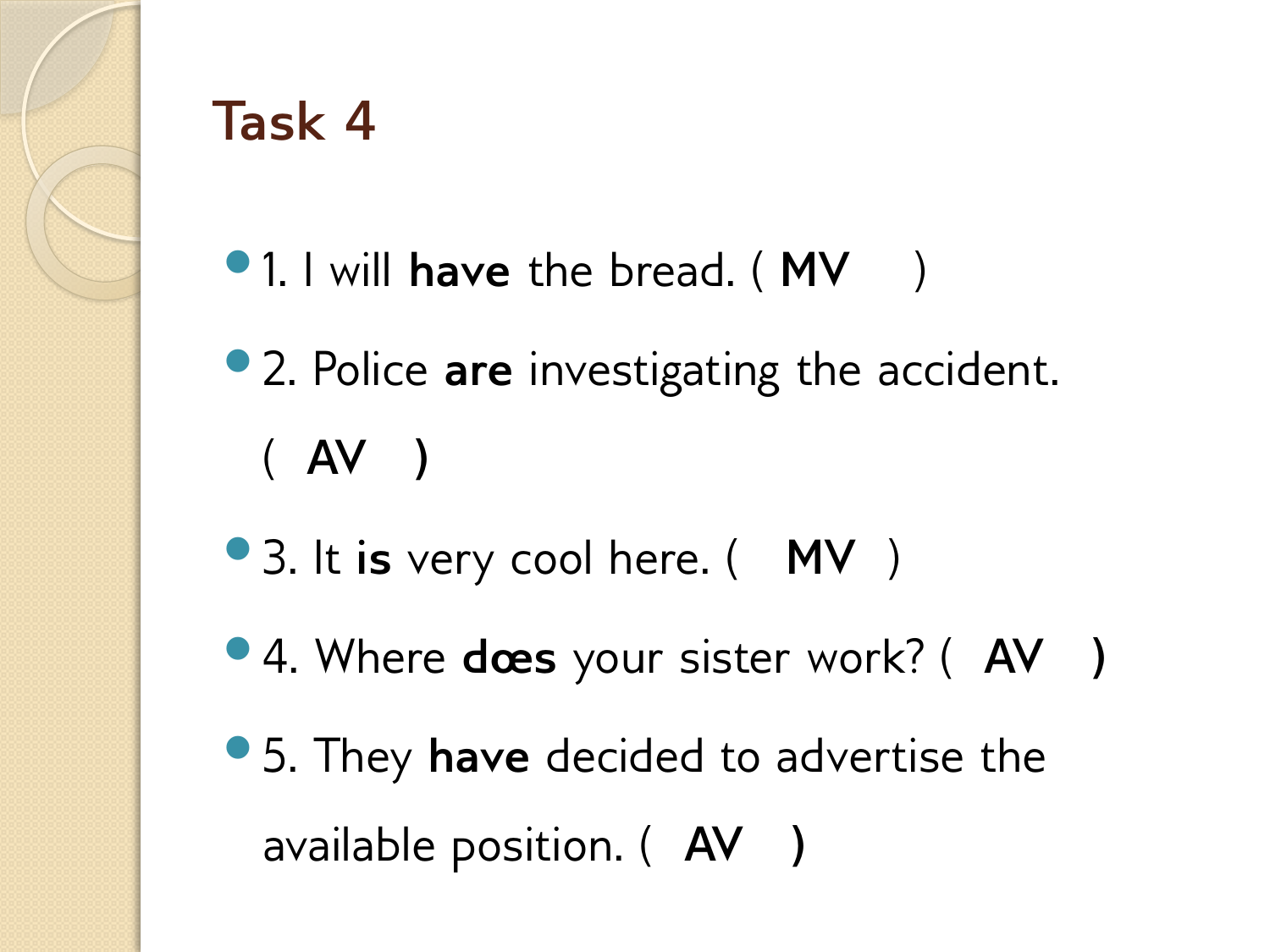

# Task 4
1. I will have the bread. ( MV    )
2. Police are investigating the accident. (  AV   )
3. It is very cool here. (   MV  )
4. Where does your sister work? (  AV   )
5. They have decided to advertise the available position. (  AV   )